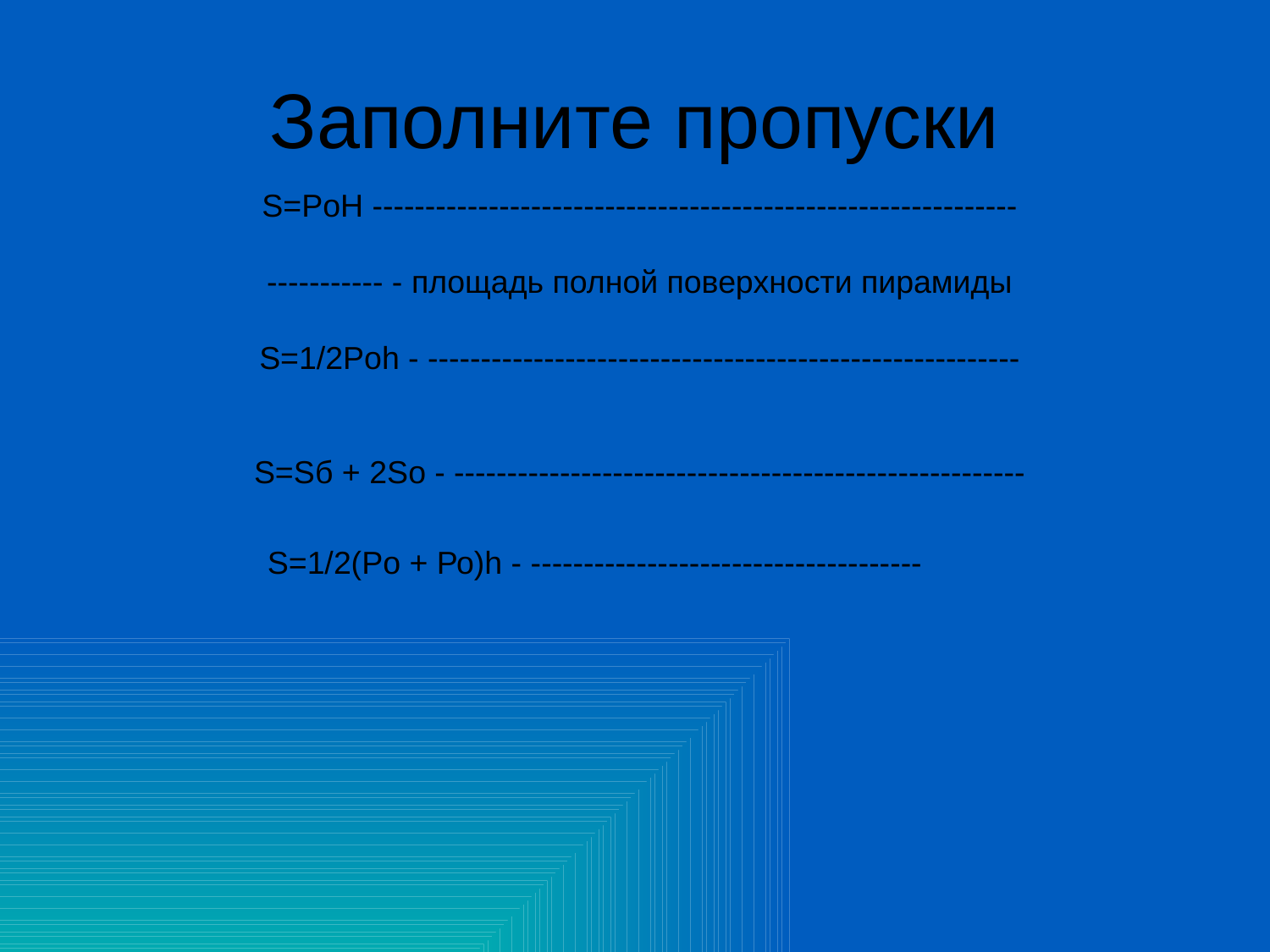

# Заполните пропуски
S=PоH -------------------------------------------------------------

----------- - площадь полной поверхности пирамиды

S=1/2Pоh - --------------------------------------------------------

S=Sб + 2Sо - ------------------------------------------------------

S=1/2(Pо + Ро)h - -------------------------------------